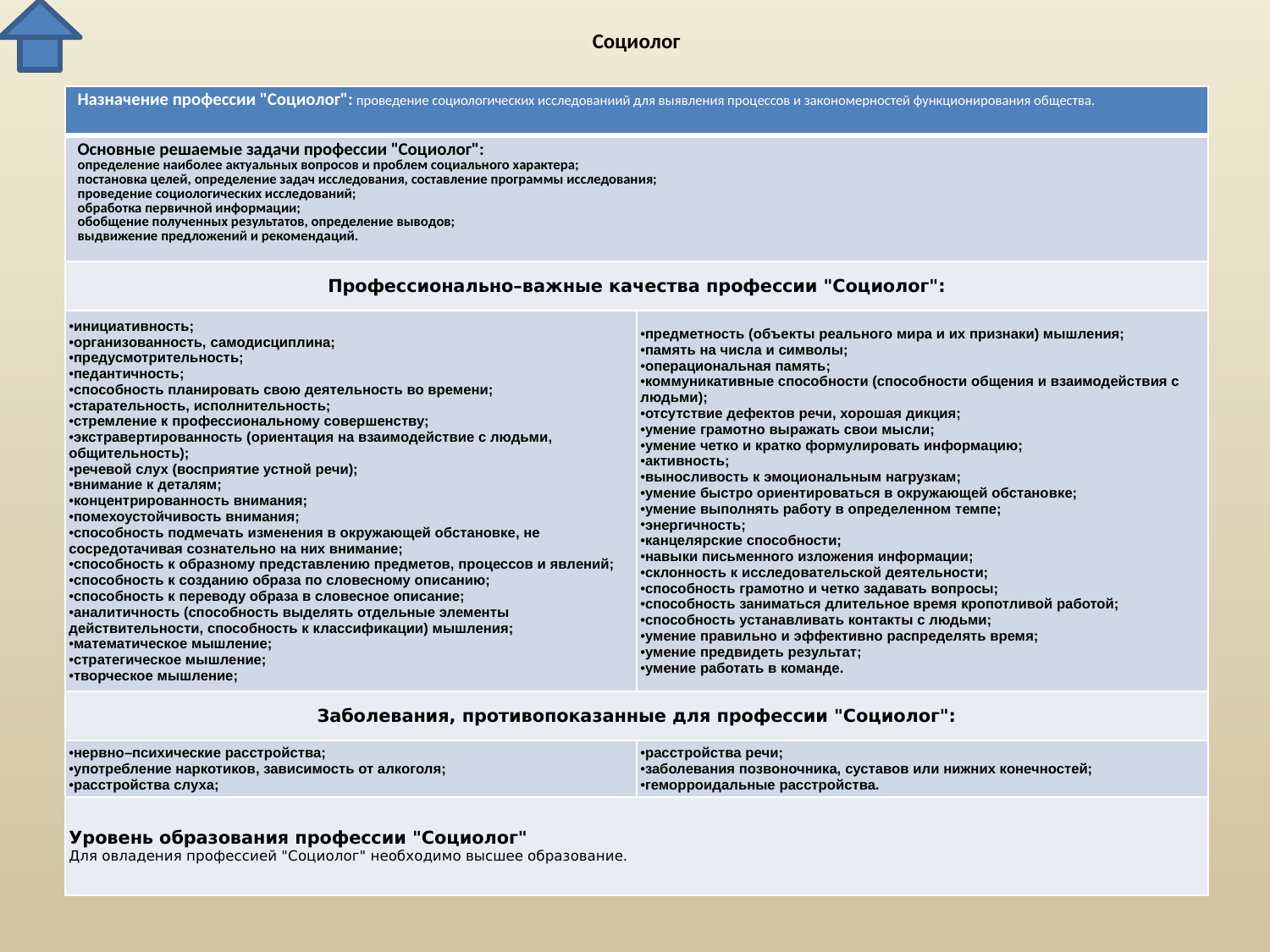

# Социолог
| Назначение профессии "Социолог": проведение социологических исследованиий для выявления процессов и закономерностей функционирования общества. |  |
| --- | --- |
| Основные решаемые задачи профессии "Социолог": определение наиболее актуальных вопросов и проблем социального характера; постановка целей, определение задач исследования, составление программы исследования; проведение социологических исследований; обработка первичной информации; обобщение полученных результатов, определение выводов; выдвижение предложений и рекомендаций. |  |
| Профессионально–важные качества профессии "Социолог": |  |
| инициативность; организованность, самодисциплина; предусмотрительность; педантичность; способность планировать свою деятельность во времени; старательность, исполнительность; стремление к профессиональному совершенству; экстравертированность (ориентация на взаимодействие с людьми, общительность); речевой слух (восприятие устной речи); внимание к деталям; концентрированность внимания; помехоустойчивость внимания; способность подмечать изменения в окружающей обстановке, не сосредотачивая сознательно на них внимание; способность к образному представлению предметов, процессов и явлений; способность к созданию образа по словесному описанию; способность к переводу образа в словесное описание; аналитичность (способность выделять отдельные элементы действительности, способность к классификации) мышления; математическое мышление; стратегическое мышление; творческое мышление; | предметность (объекты реального мира и их признаки) мышления; память на числа и символы; операциональная память; коммуникативные способности (способности общения и взаимодействия с людьми); отсутствие дефектов речи, хорошая дикция; умение грамотно выражать свои мысли; умение четко и кратко формулировать информацию; активность; выносливость к эмоциональным нагрузкам; умение быстро ориентироваться в окружающей обстановке; умение выполнять работу в определенном темпе; энергичность; канцелярские способности; навыки письменного изложения информации; склонность к исследовательской деятельности; способность грамотно и четко задавать вопросы; способность заниматься длительное время кропотливой работой; способность устанавливать контакты с людьми; умение правильно и эффективно распределять время; умение предвидеть результат; умение работать в команде. |
| Заболевания, противопоказанные для профессии "Социолог": |  |
| нервно–психические расстройства; употребление наркотиков, зависимость от алкоголя; расстройства слуха; | расстройства речи; заболевания позвоночника, суставов или нижних конечностей; геморроидальные расстройства. |
| Уровень образования профессии "Социолог" Для овладения профессией "Социолог" необходимо высшее образование. |  |